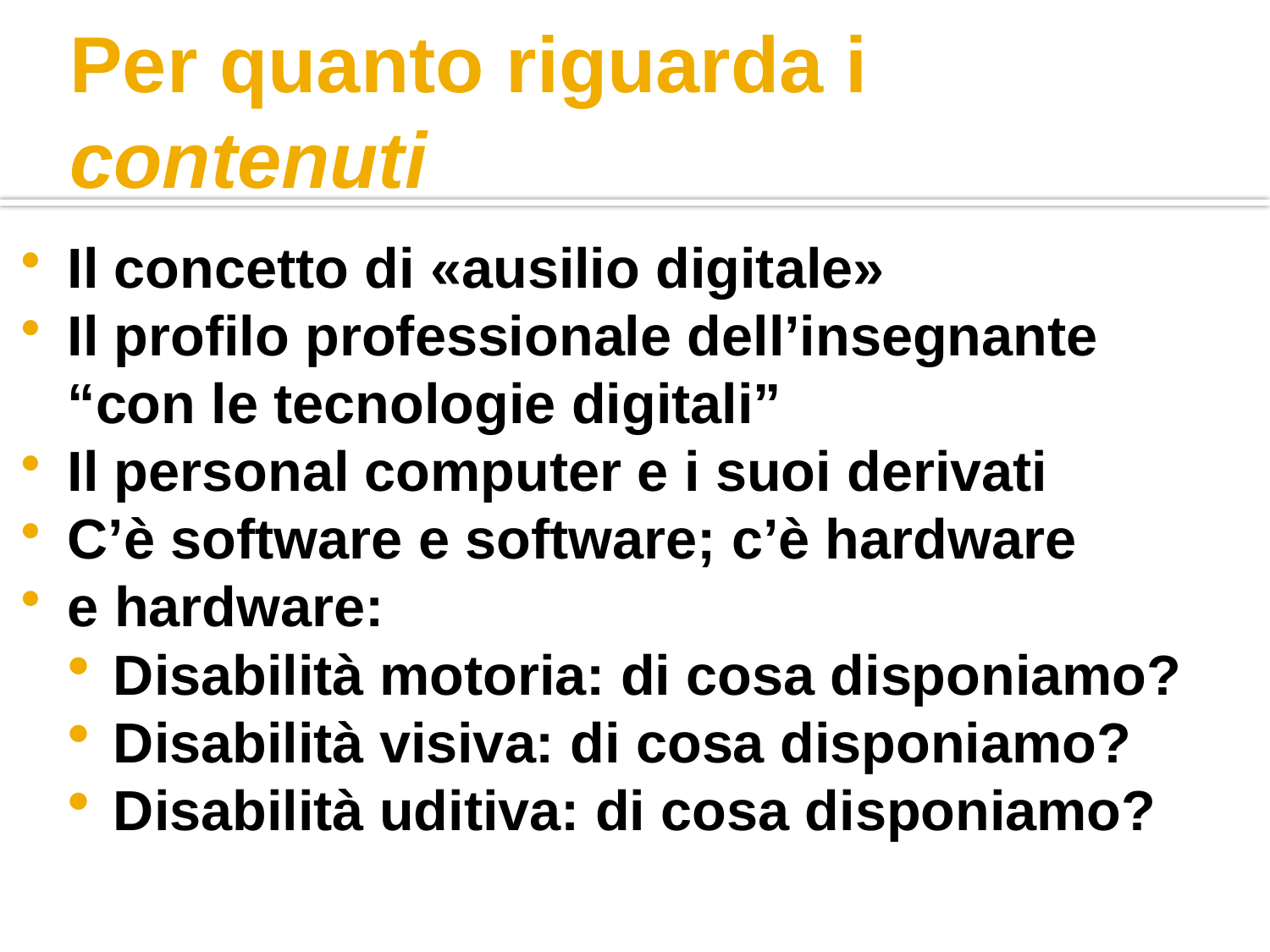

# Per quanto riguarda i contenuti
Il concetto di «ausilio digitale»
Il profilo professionale dell’insegnante “con le tecnologie digitali”
Il personal computer e i suoi derivati
C’è software e software; c’è hardware
e hardware:
Disabilità motoria: di cosa disponiamo?
Disabilità visiva: di cosa disponiamo?
Disabilità uditiva: di cosa disponiamo?